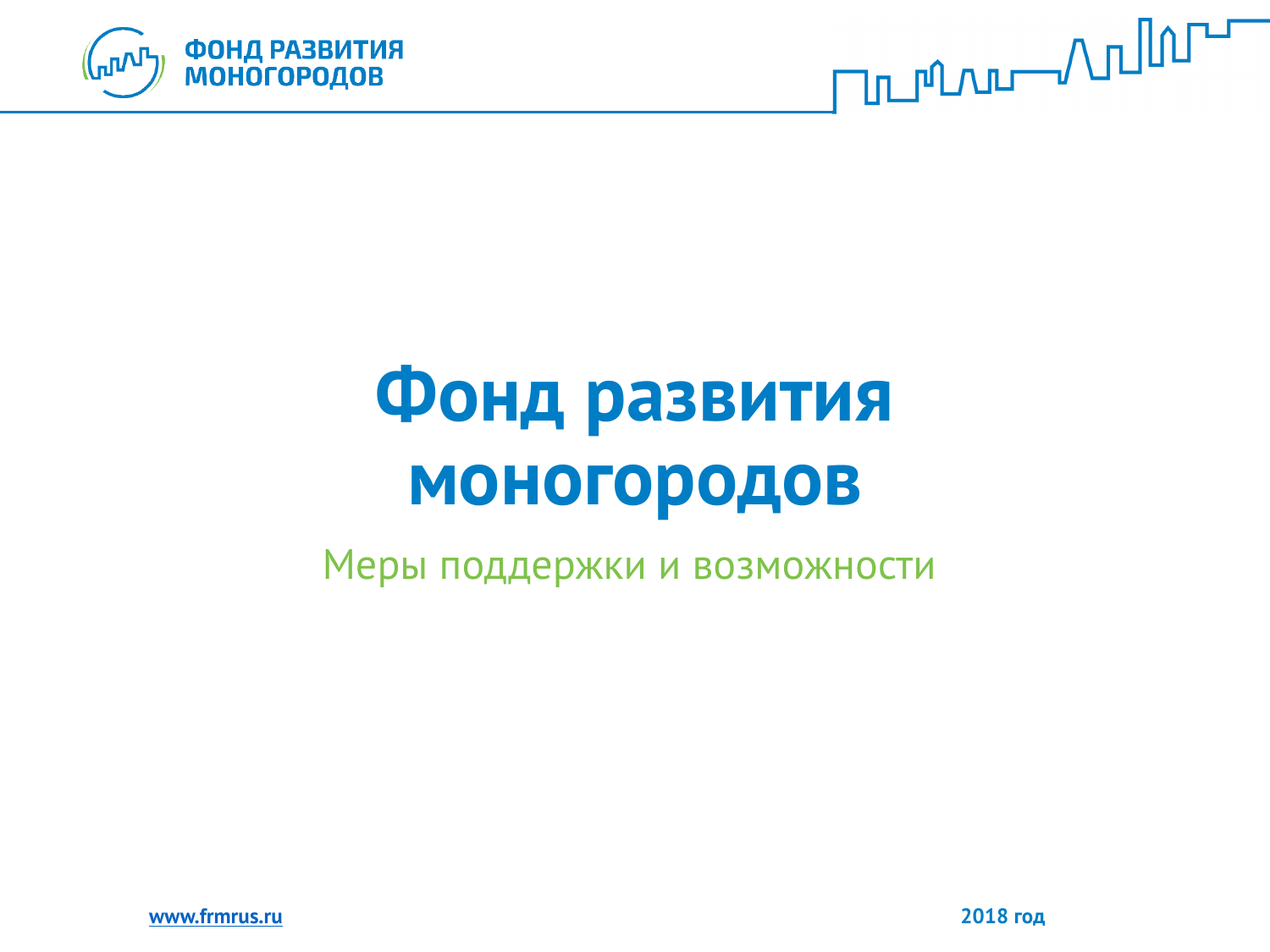

# Фонд развития моногородов
Меры поддержки и возможности
www.frmrus.ru                                                                                                                                2018 год